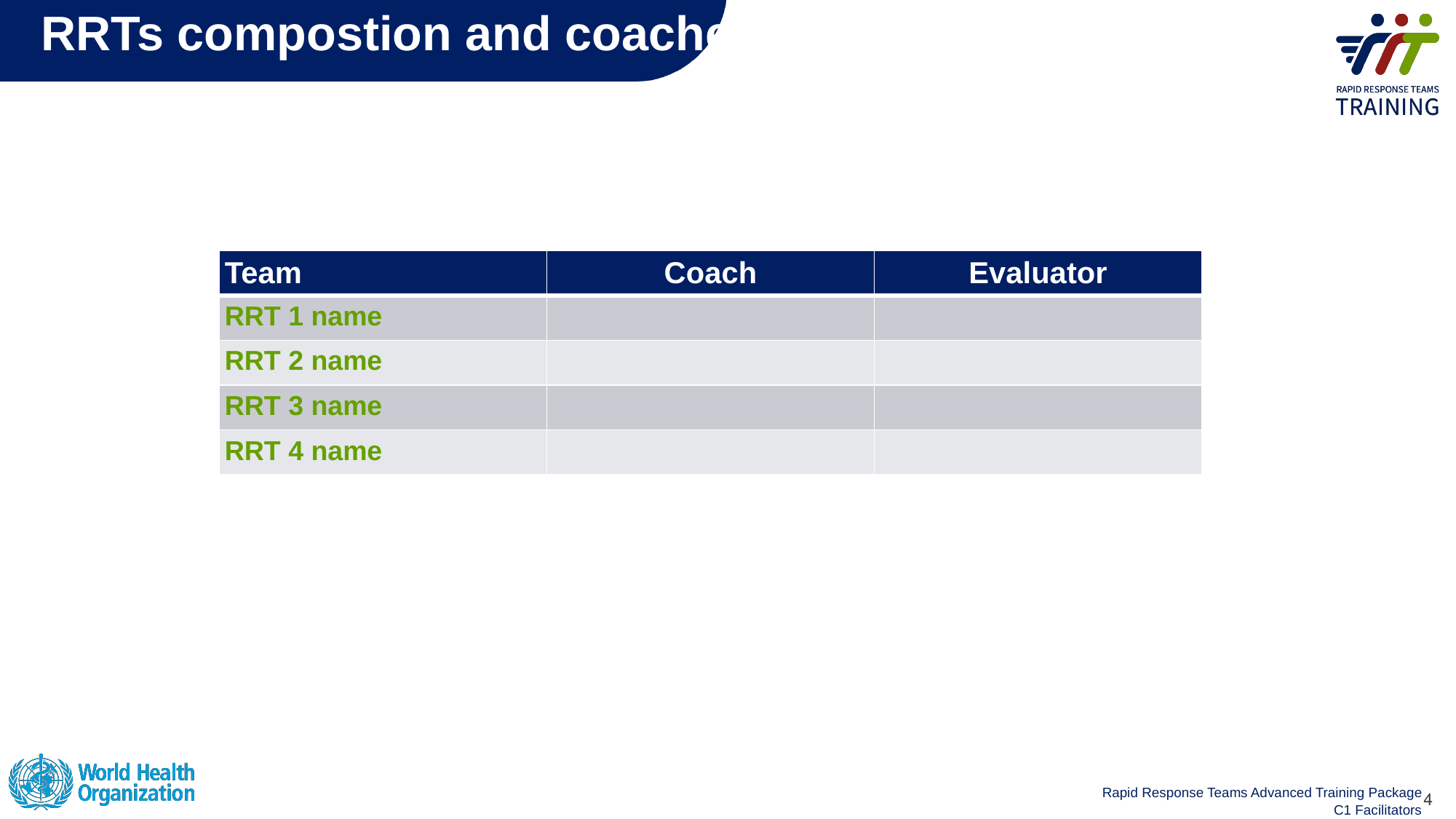

# RRTs compostion and coaches
| Team | Coach | Evaluator |
| --- | --- | --- |
| RRT 1 name |  |  |
| RRT 2 name |  |  |
| RRT 3 name |  |  |
| RRT 4 name |  |  |